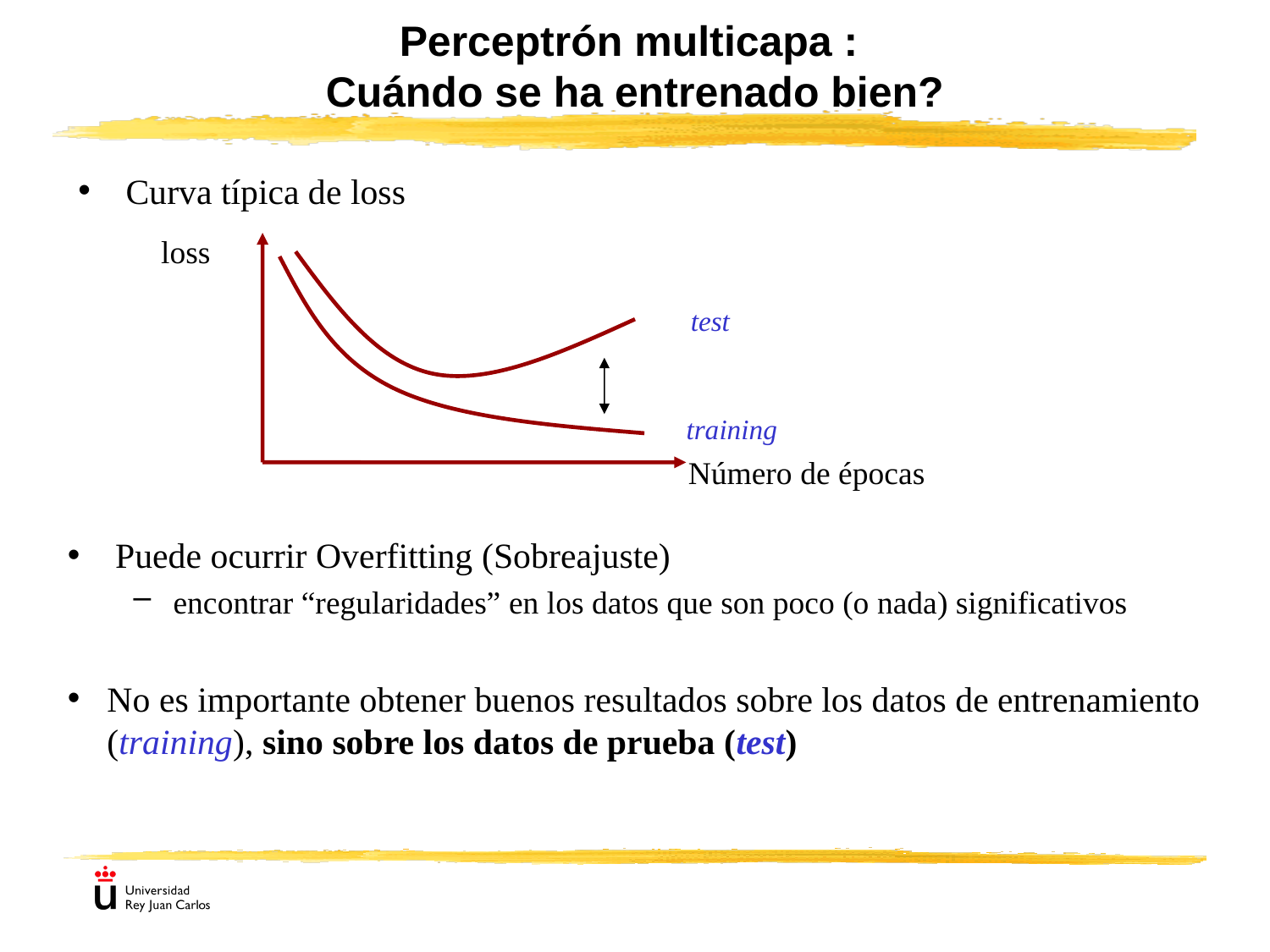

Perceptrón multicapa :
Cuándo se ha entrenado bien?

Curva típica de loss

loss

test

training
Número de épocas

Puede ocurrir Overfitting (Sobreajuste)
encontrar “regularidades” en los datos que son poco (o nada) significativos

No es importante obtener buenos resultados sobre los datos de entrenamiento (training), sino sobre los datos de prueba (test)